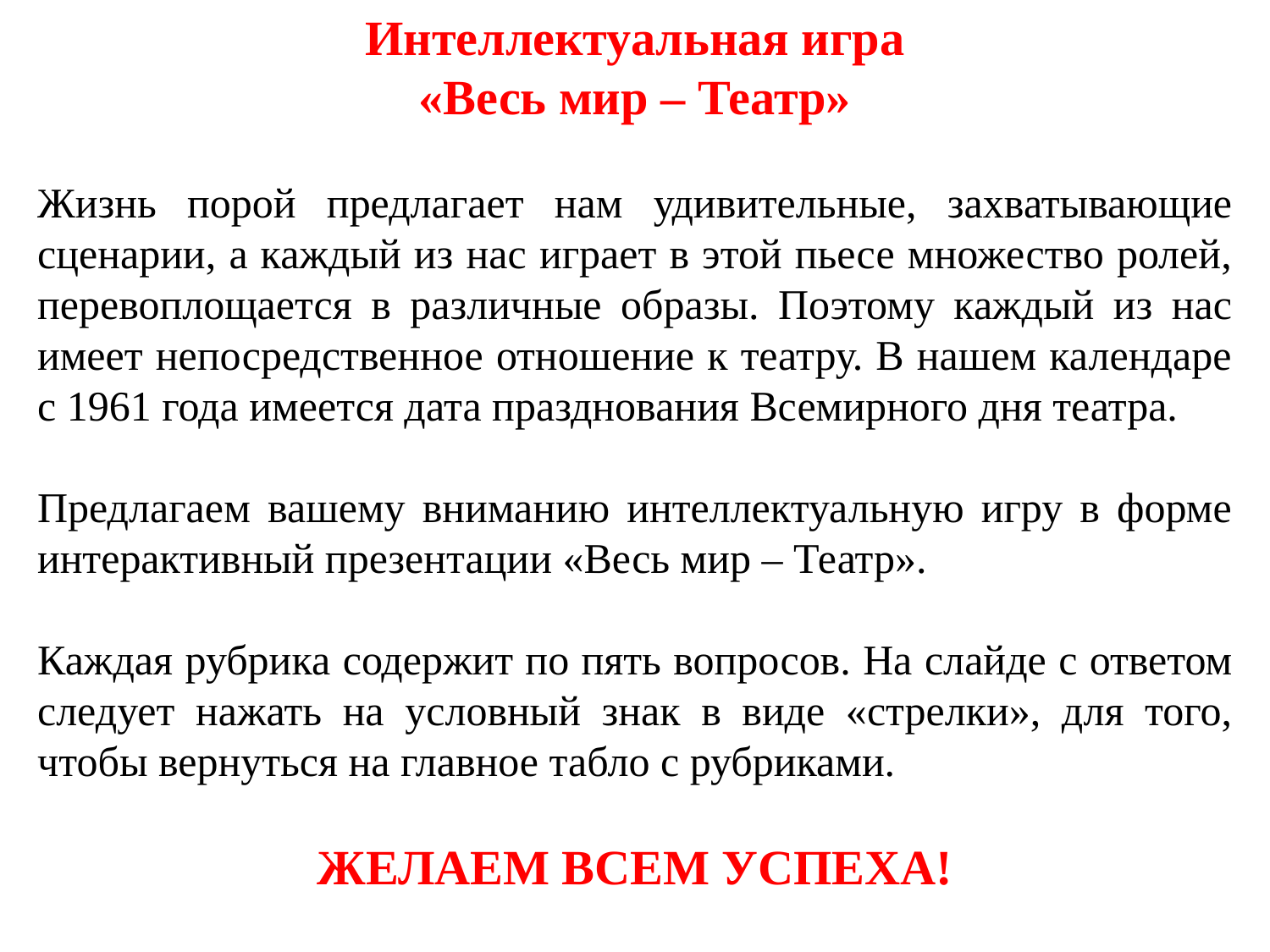

Интеллектуальная игра
«Весь мир – Театр»

Жизнь порой предлагает нам удивительные, захватывающие сценарии, а каждый из нас играет в этой пьесе множество ролей, перевоплощается в различные образы. Поэтому каждый из нас имеет непосредственное отношение к театру. В нашем календаре с 1961 года имеется дата празднования Всемирного дня театра.

Предлагаем вашему вниманию интеллектуальную игру в форме интерактивный презентации «Весь мир – Театр».

Каждая рубрика содержит по пять вопросов. На слайде с ответом следует нажать на условный знак в виде «стрелки», для того, чтобы вернуться на главное табло с рубриками.

ЖЕЛАЕМ ВСЕМ УСПЕХА!